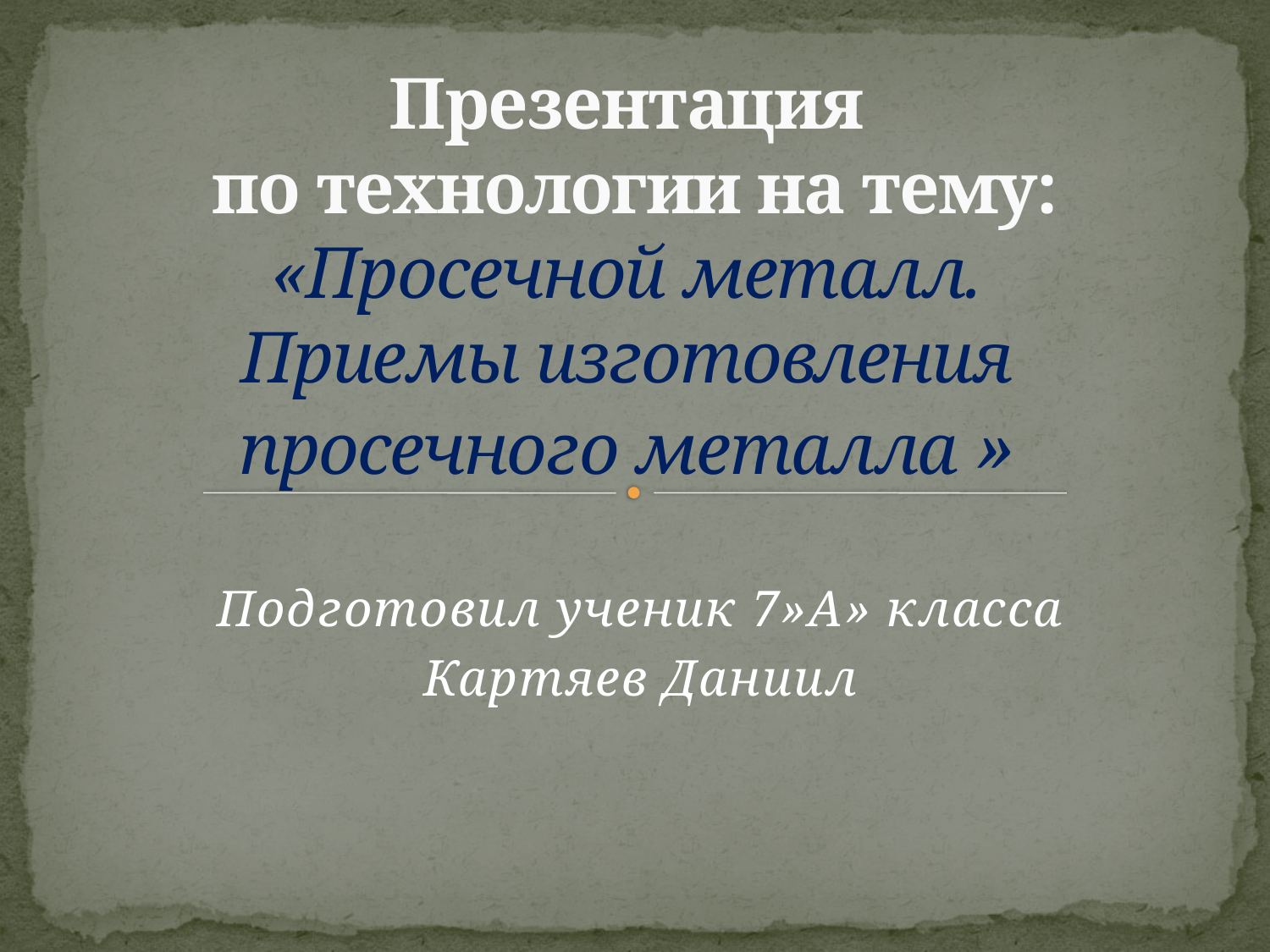

# Презентация по технологии на тему: «Просечной металл. Приемы изготовления просечного металла »

Подготовил ученик 7»А» класса
Картяев Даниил